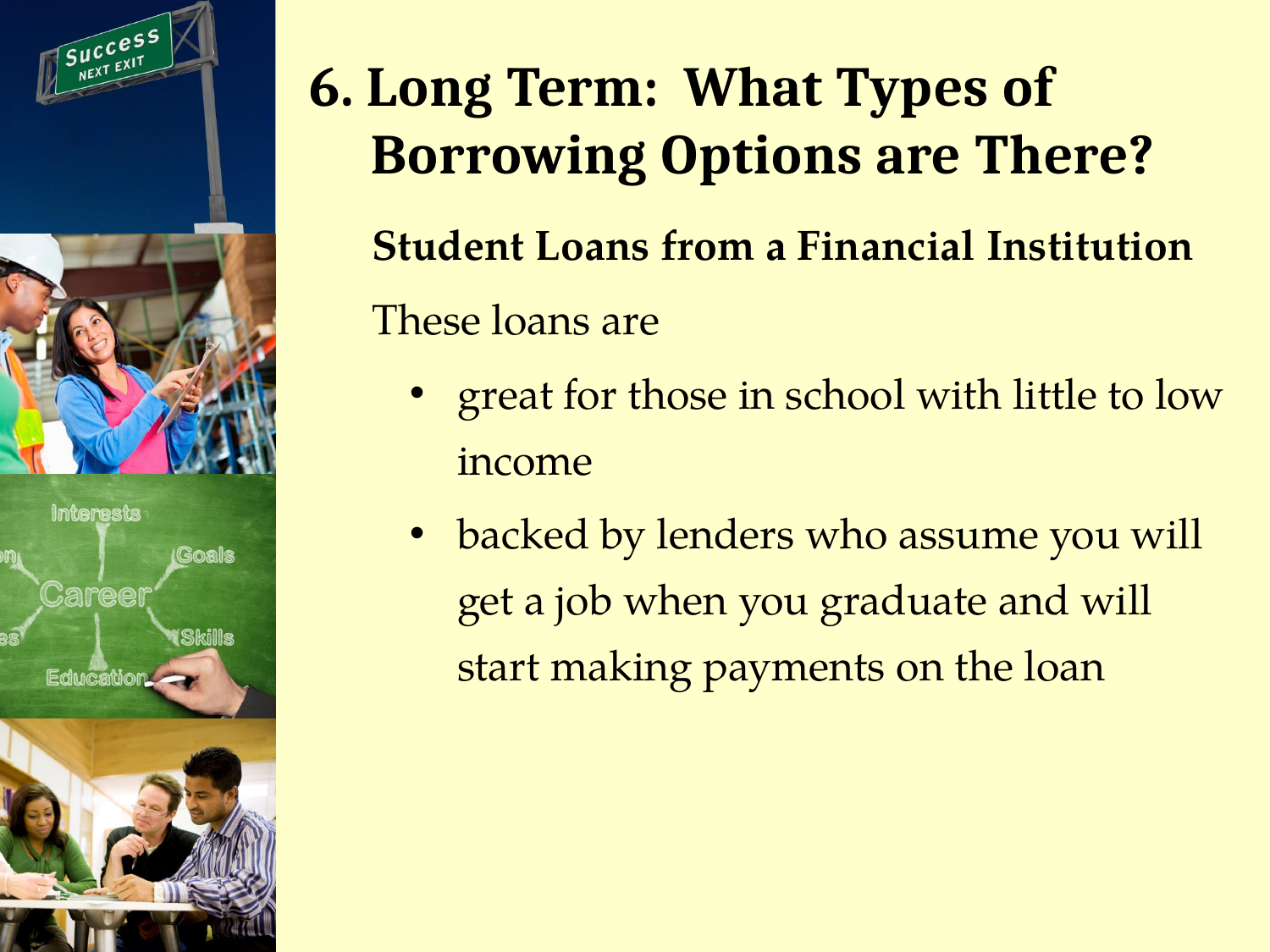

# 6. Long Term:  What Types of Borrowing Options are There?
Student Loans from a Financial Institution
These loans are
great for those in school with little to low income
backed by lenders who assume you will get a job when you graduate and will start making payments on the loan